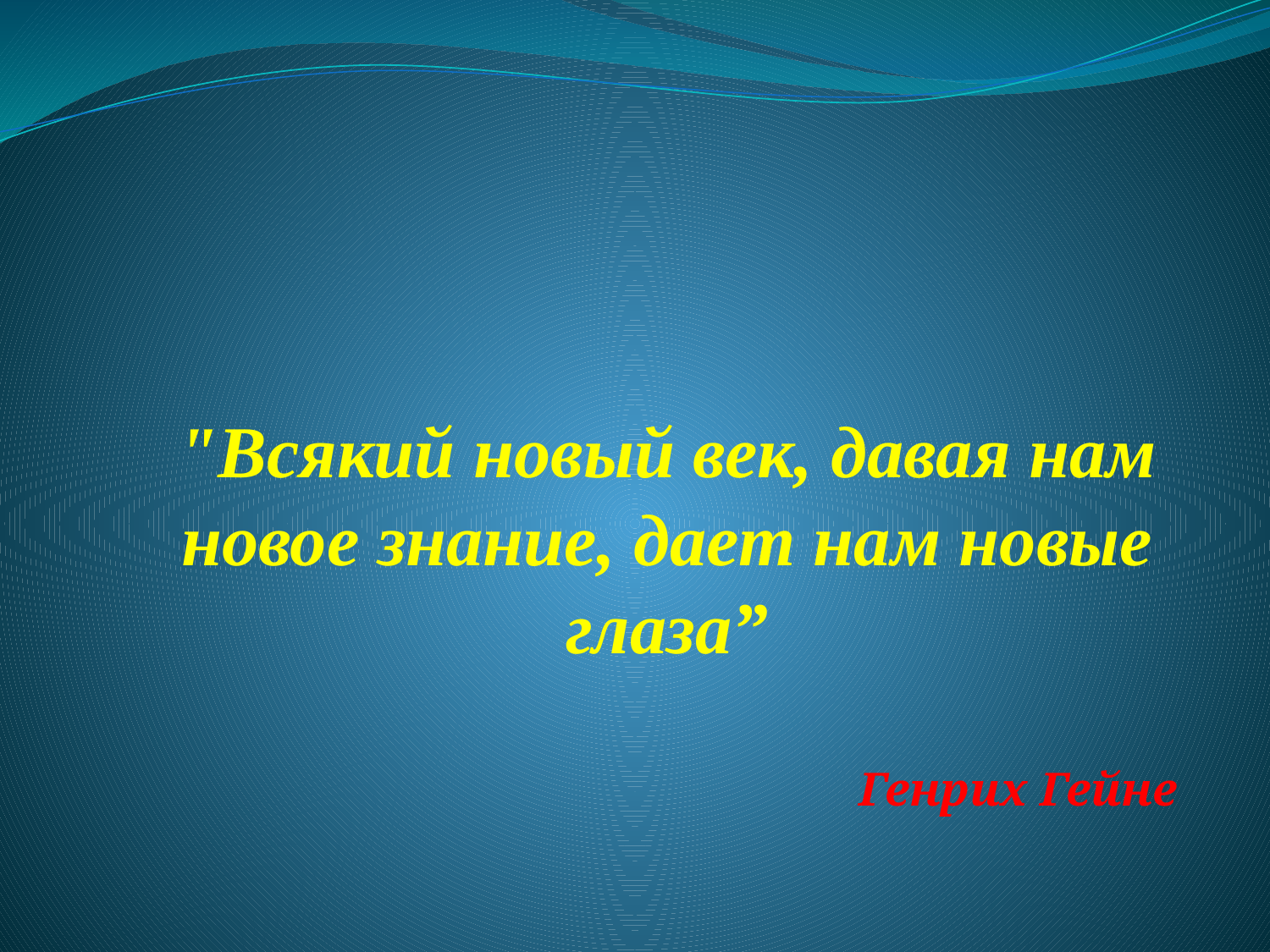

# "Всякий новый век, давая нам новое знание, дает нам новые глаза”
Генрих Гейне